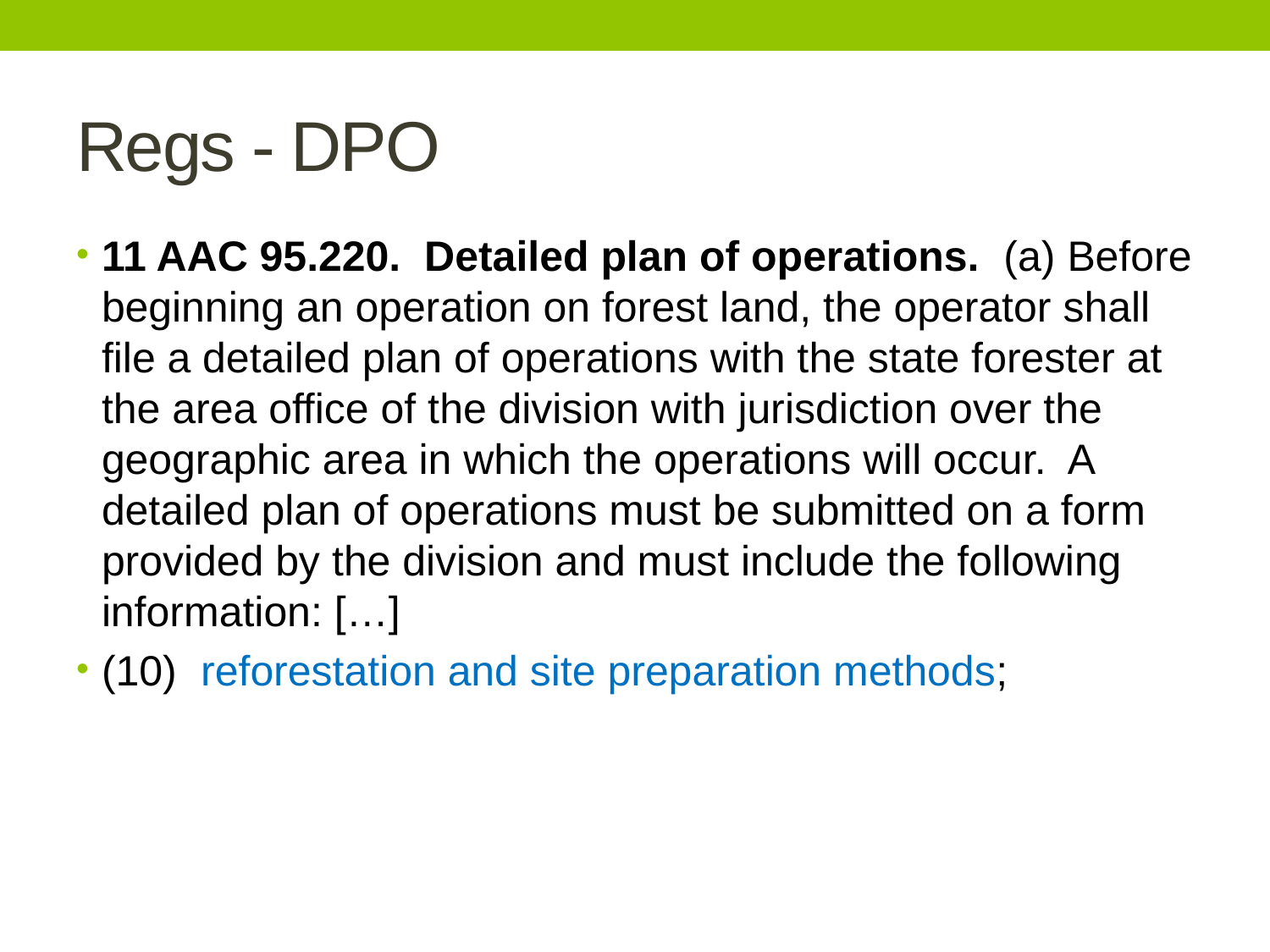

# Regs - DPO
11 AAC 95.220.  Detailed plan of operations.  (a) Before beginning an operation on forest land, the operator shall file a detailed plan of operations with the state forester at the area office of the division with jurisdiction over the geographic area in which the operations will occur.  A detailed plan of operations must be submitted on a form provided by the division and must include the following information: […]
(10)  reforestation and site preparation methods;